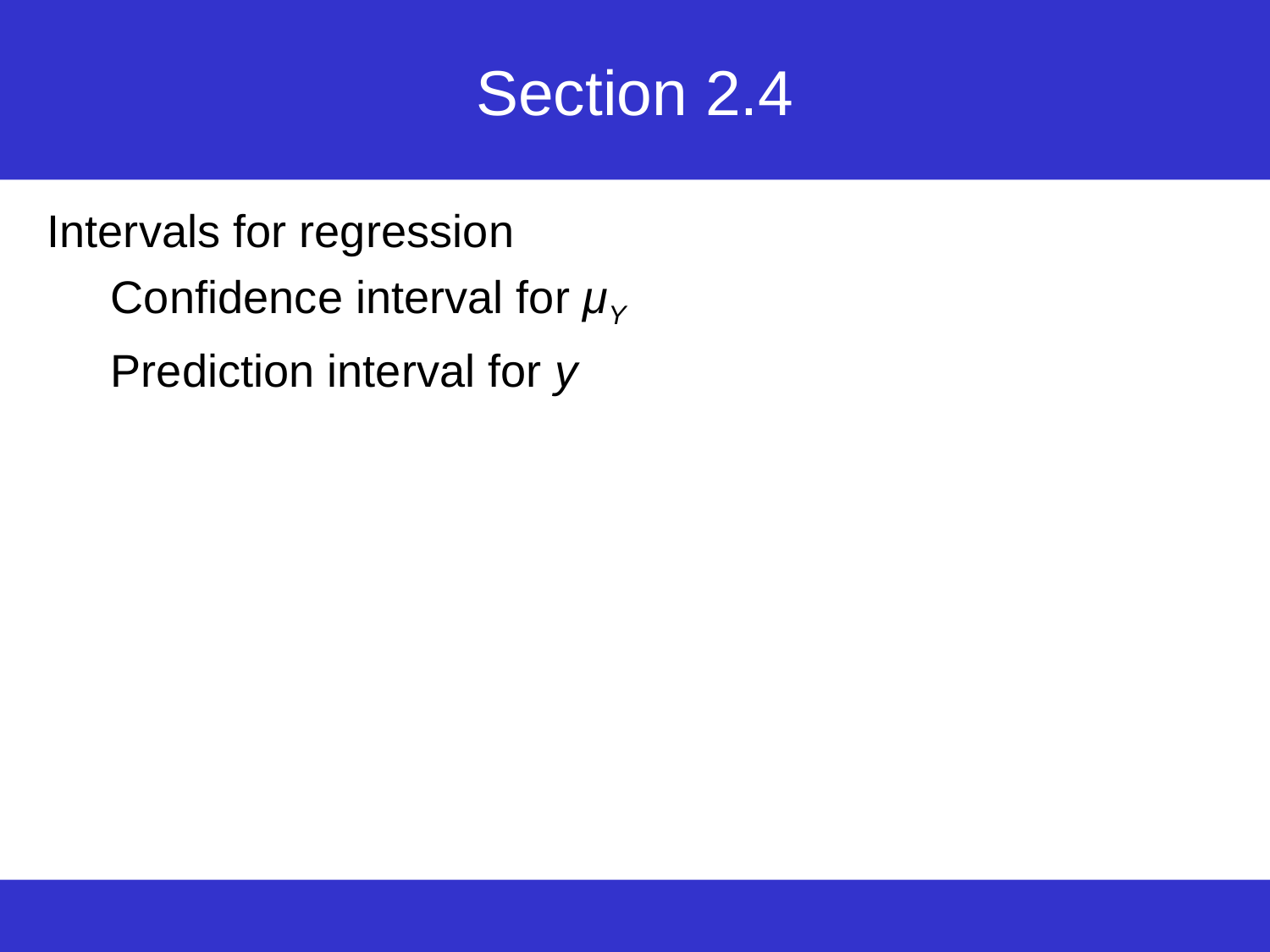

# Section 2.4
Intervals for regression
Confidence interval for μY
Prediction interval for y